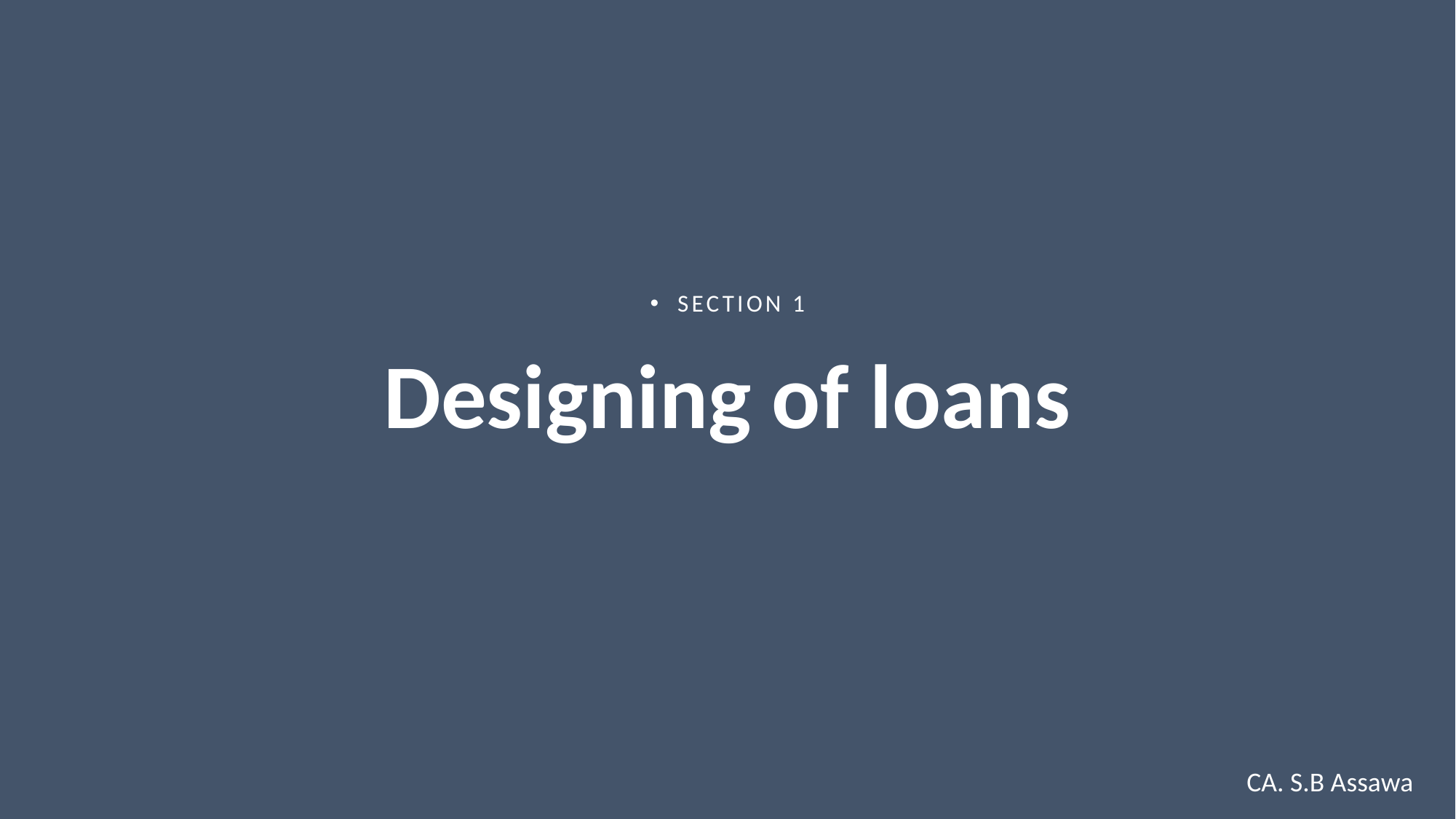

SECTION 1

# Designing of loans
CA. S.B Assawa